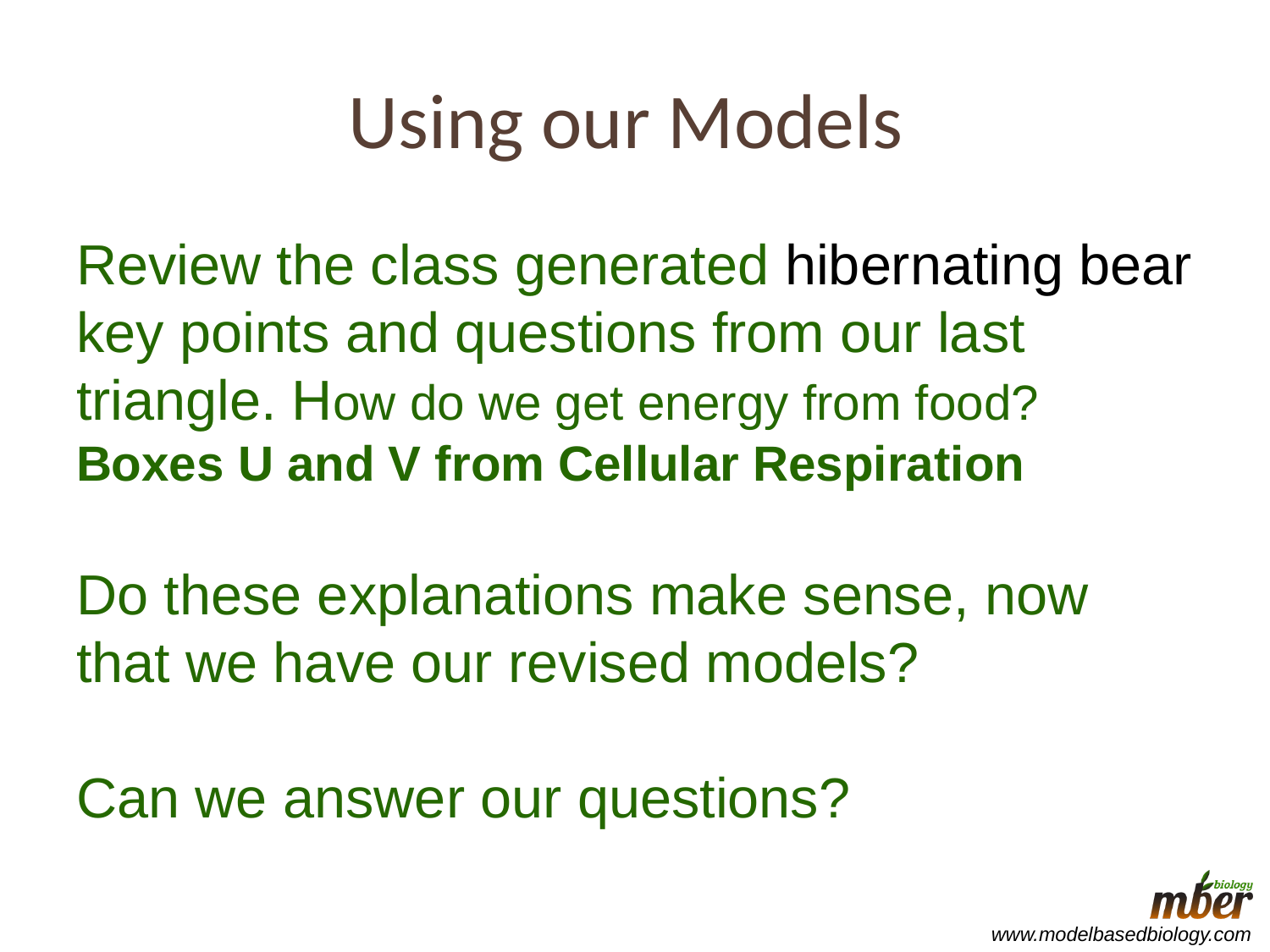

# Using our Models
Review the class generated hibernating bear key points and questions from our last triangle. How do we get energy from food? Boxes U and V from Cellular Respiration

Do these explanations make sense, now that we have our revised models?

Can we answer our questions?